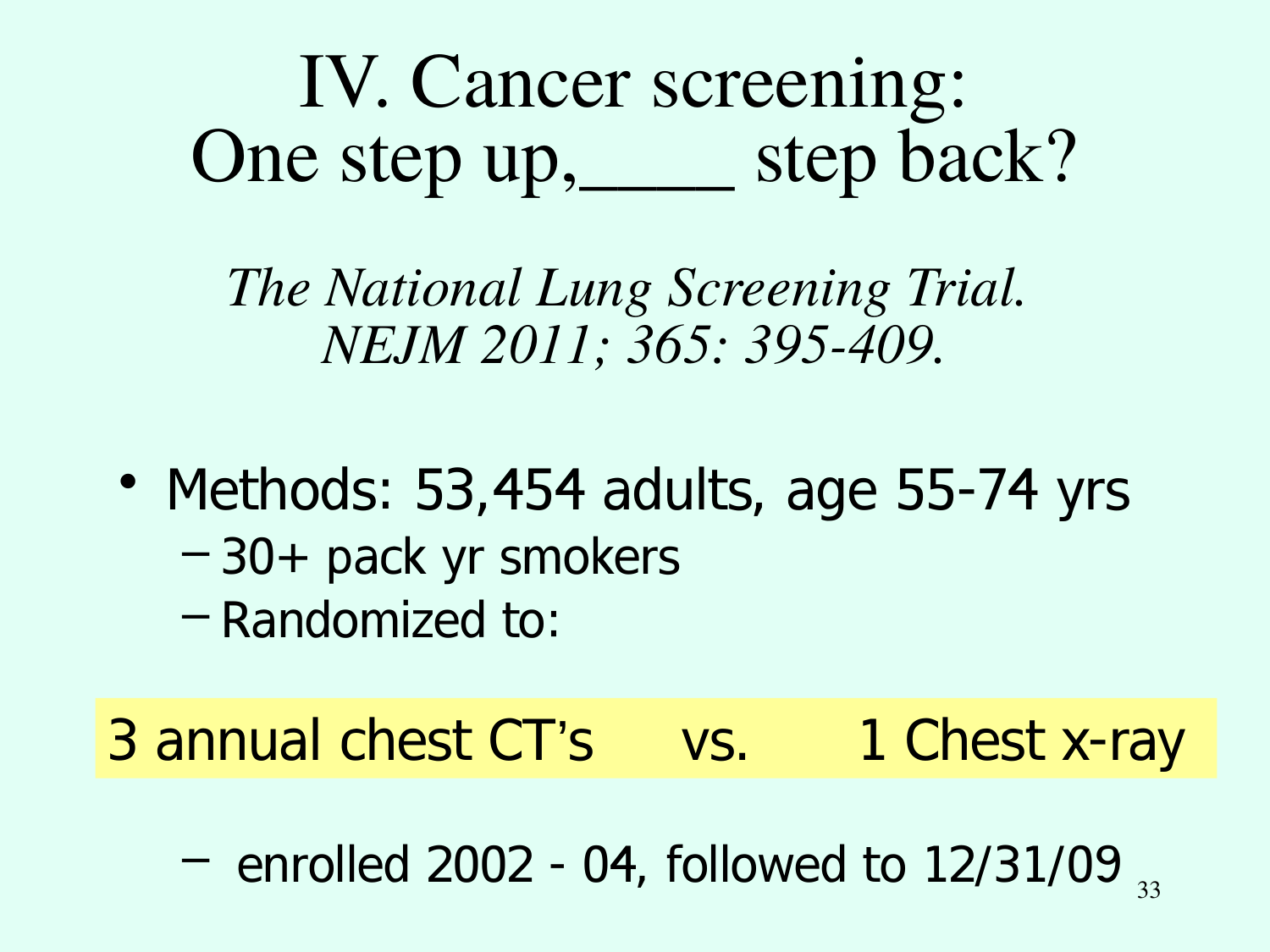

# IV. Cancer screening: One step up,____ step back?

The National Lung Screening Trial.
NEJM 2011; 365: 395-409.
Methods: 53,454 adults, age 55-74 yrs
30+ pack yr smokers
Randomized to:

 enrolled 2002 - 04, followed to 12/31/09

3 annual chest CT’s     vs.      1 Chest x-ray
33